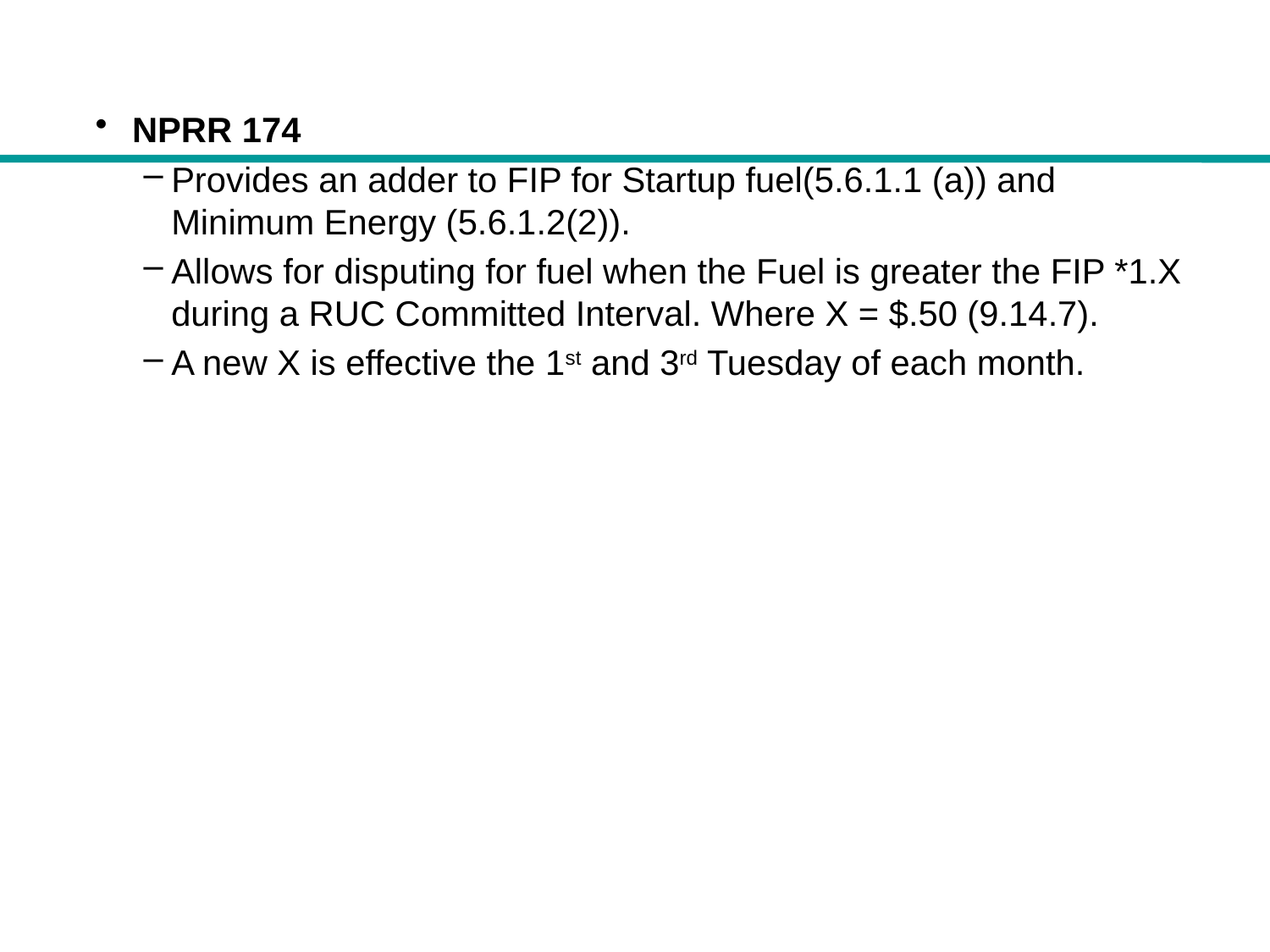

NPRR 174
Provides an adder to FIP for Startup fuel(5.6.1.1 (a)) and Minimum Energy (5.6.1.2(2)).
Allows for disputing for fuel when the Fuel is greater the FIP *1.X during a RUC Committed Interval. Where X = $.50 (9.14.7).
A new X is effective the 1st and 3rd Tuesday of each month.